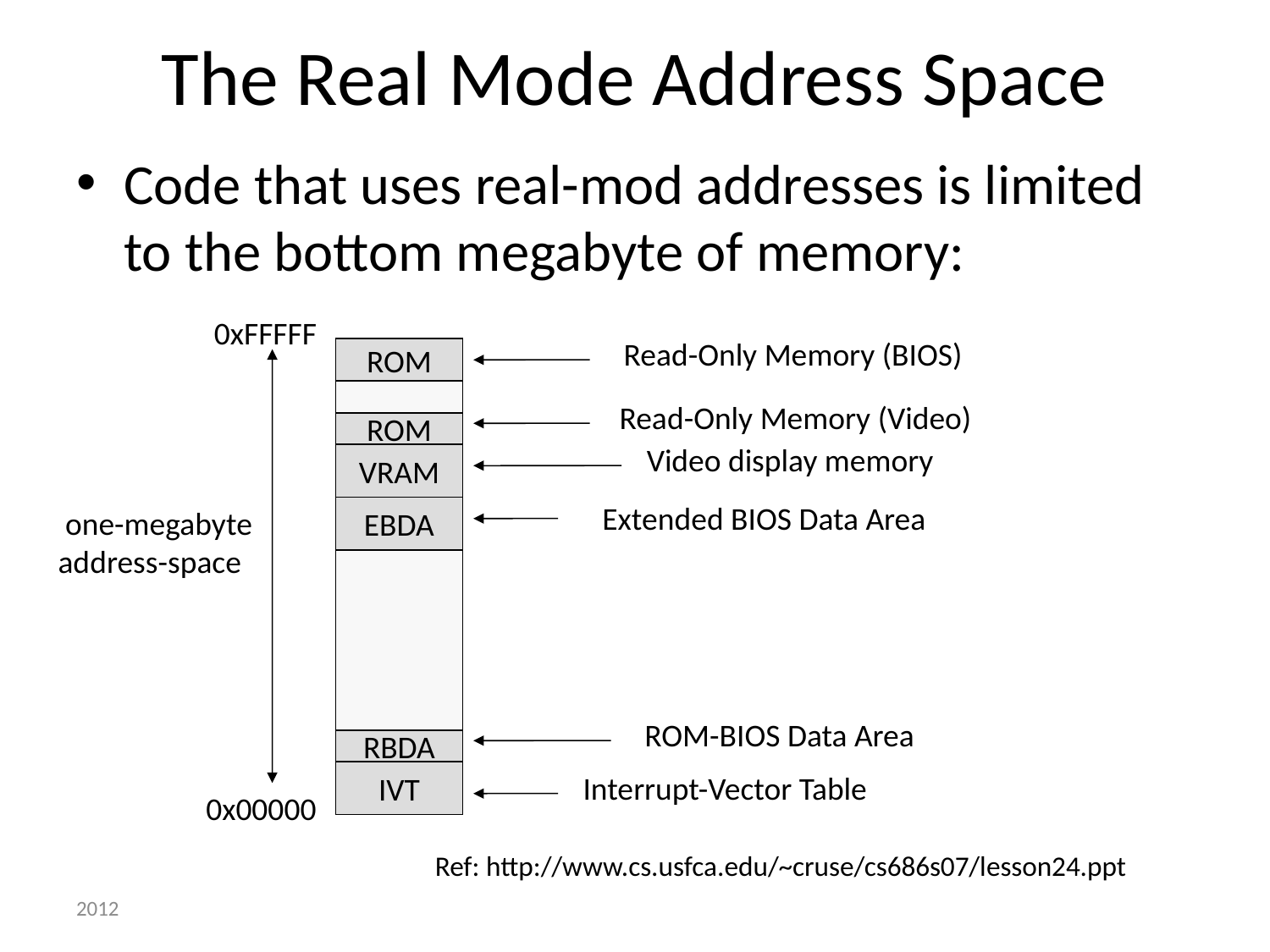

# The Real Mode Address Space
Code that uses real-mod addresses is limited to the bottom megabyte of memory:

0xFFFFF
Read-Only Memory (BIOS)

ROM

Read-Only Memory (Video)
ROM

Video display memory
VRAM

Extended BIOS Data Area
  one-megabyte
 address-space
EBDA

ROM-BIOS Data Area
RBDA

IVT
Interrupt-Vector Table
0x00000

Ref: http://www.cs.usfca.edu/~cruse/cs686s07/lesson24.ppt
2012

5